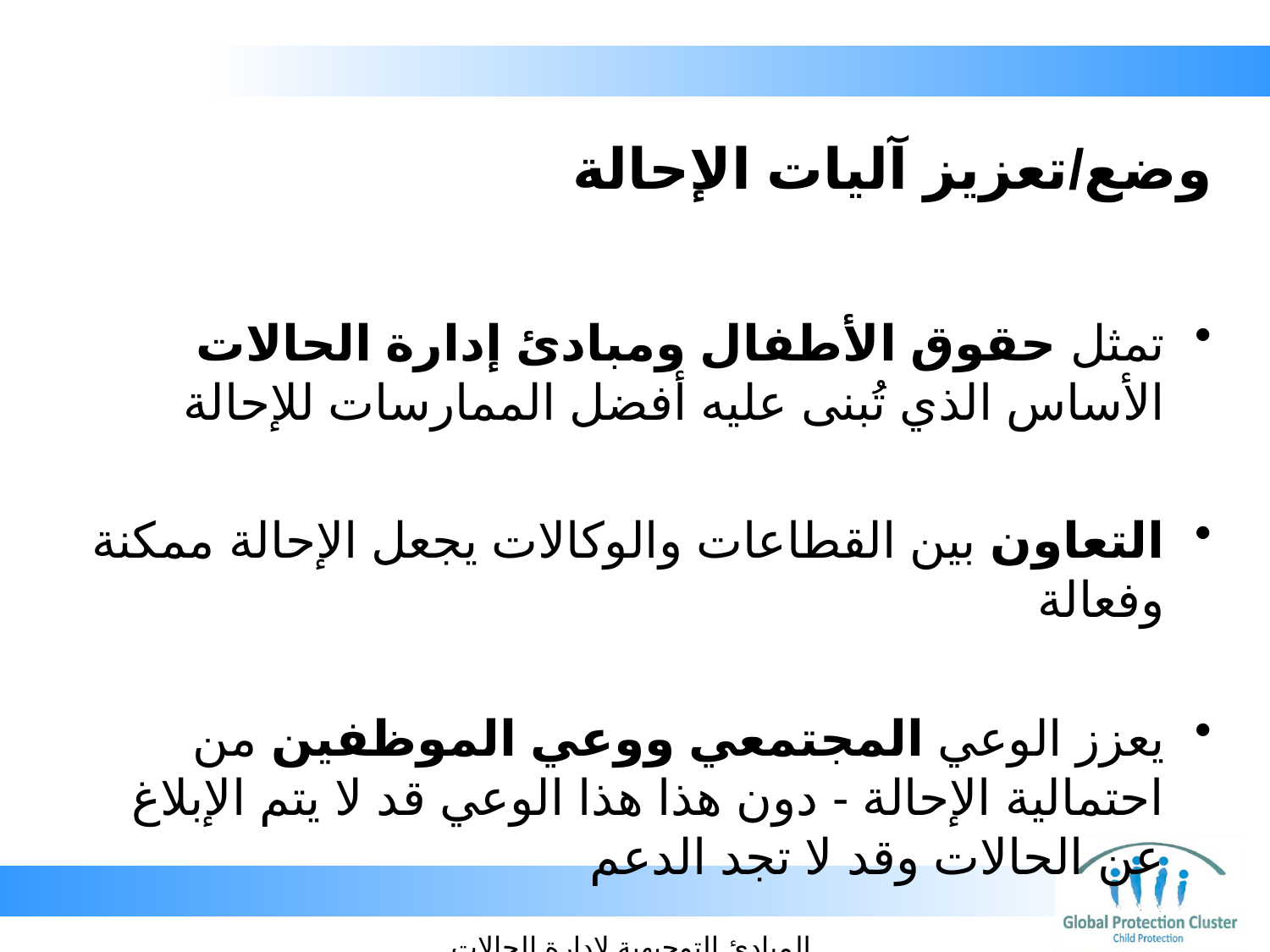

# وضع/تعزيز آليات الإحالة

تمثل حقوق الأطفال ومبادئ إدارة الحالات الأساس الذي تُبنى عليه أفضل الممارسات للإحالة

التعاون بين القطاعات والوكالات يجعل الإحالة ممكنة وفعالة

يعزز الوعي المجتمعي ووعي الموظفين من احتمالية الإحالة - دون هذا هذا الوعي قد لا يتم الإبلاغ عن الحالات وقد لا تجد الدعم

 المبادئ التوجيهية لإدارة الحالات